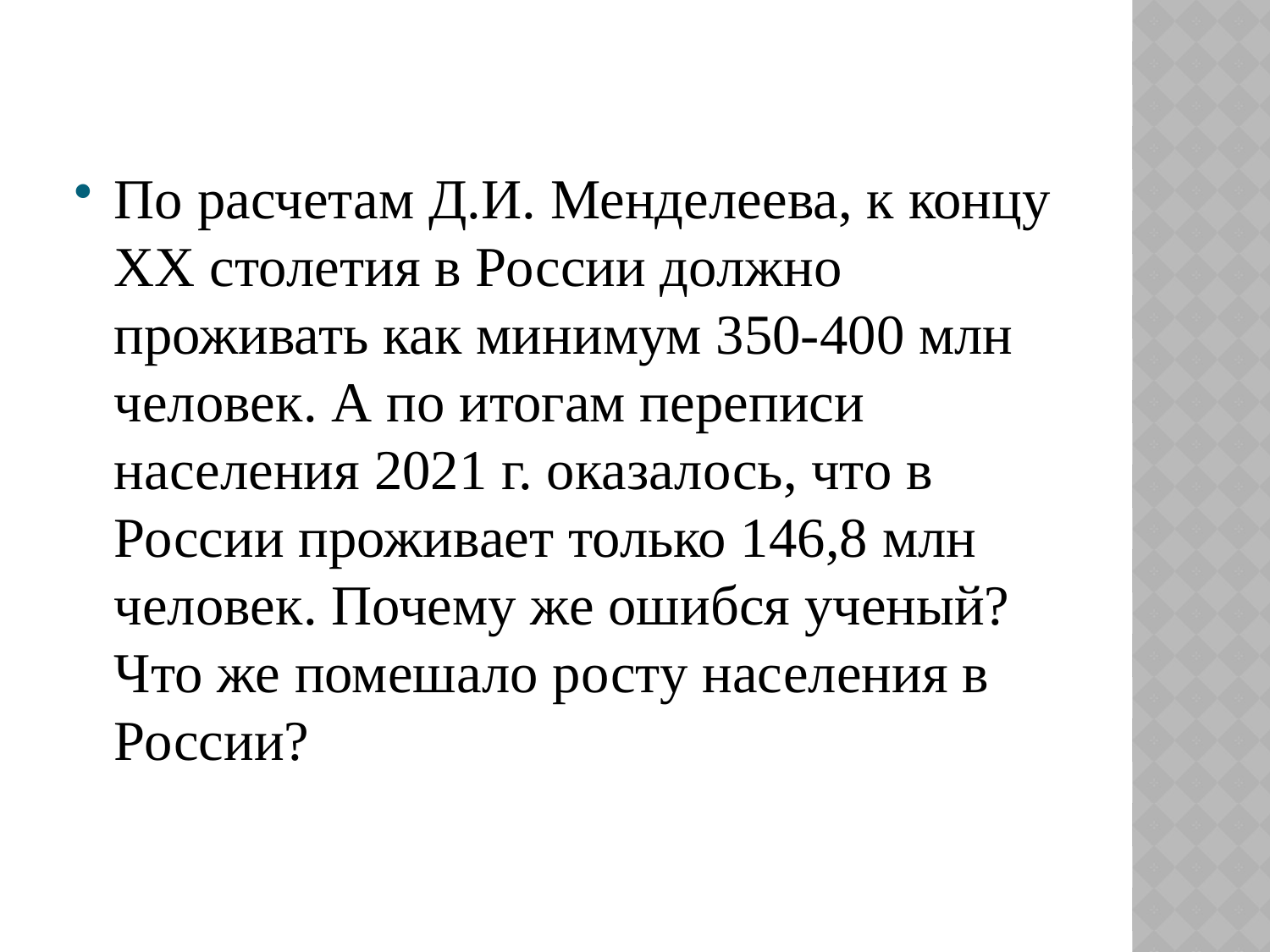

По расчетам Д.И. Менделеева, к концу XX столетия в России должно проживать как минимум 350-400 млн человек. А по итогам переписи населения 2021 г. оказалось, что в России проживает только 146,8 млн человек. Почему же ошибся ученый? Что же помешало росту населения в России?